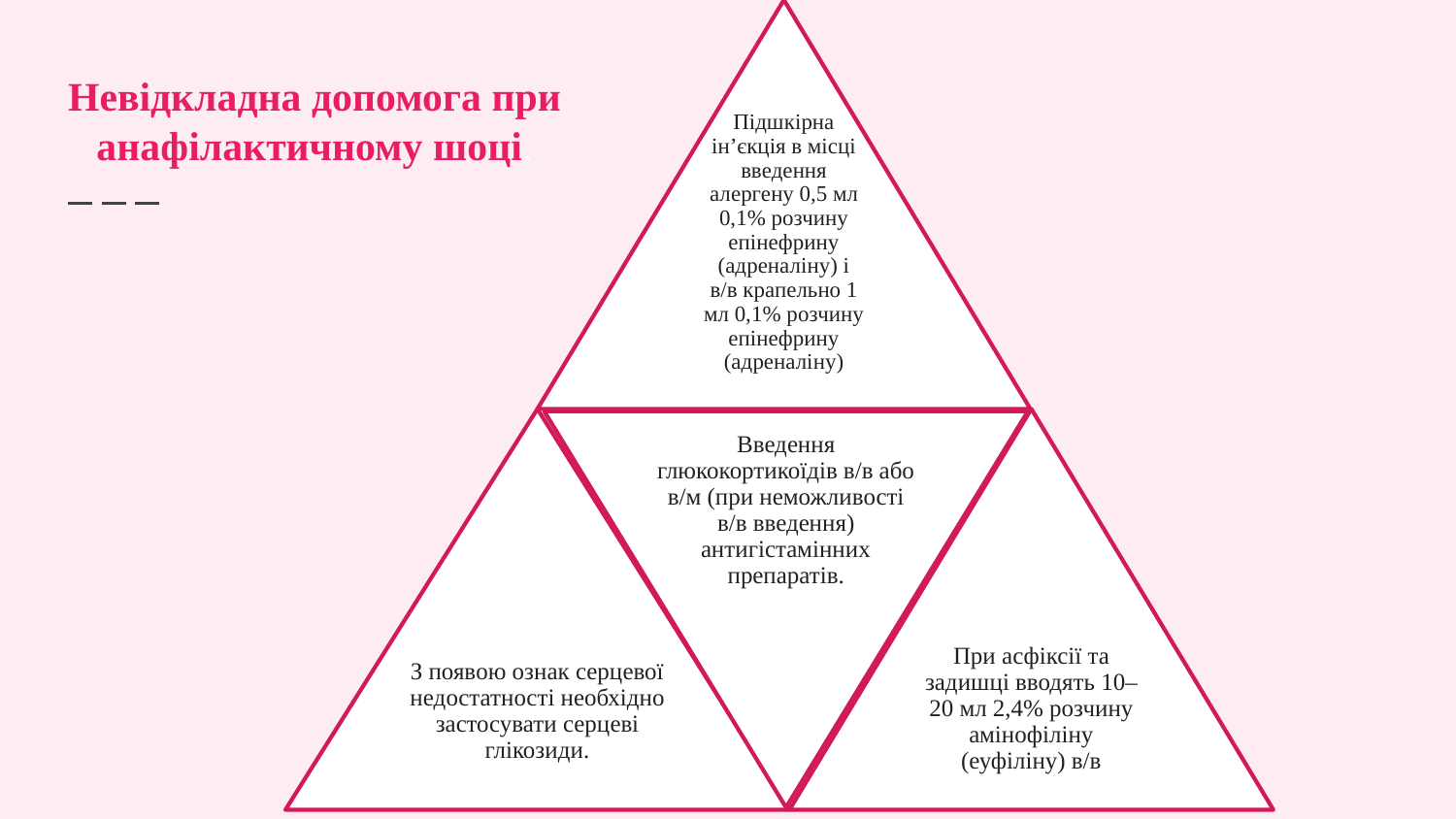

Підшкірна ін’єкція в місці введення алергену 0,5 мл 0,1% розчину епінефрину (адреналіну) і в/в крапельно 1 мл 0,1% розчину епінефрину (адреналіну)

З появою ознак серцевої недостатності необхідно застосувати серцеві глікозиди.
При асфіксії та задишці вводять 10–20 мл 2,4% розчину амінофіліну (еуфіліну) в/в
Введення глюкокортикоїдів в/в або в/м (при неможливості в/в введення) антигістамінних препаратів.
Невідкладна допомога при анафілактичному шоці.